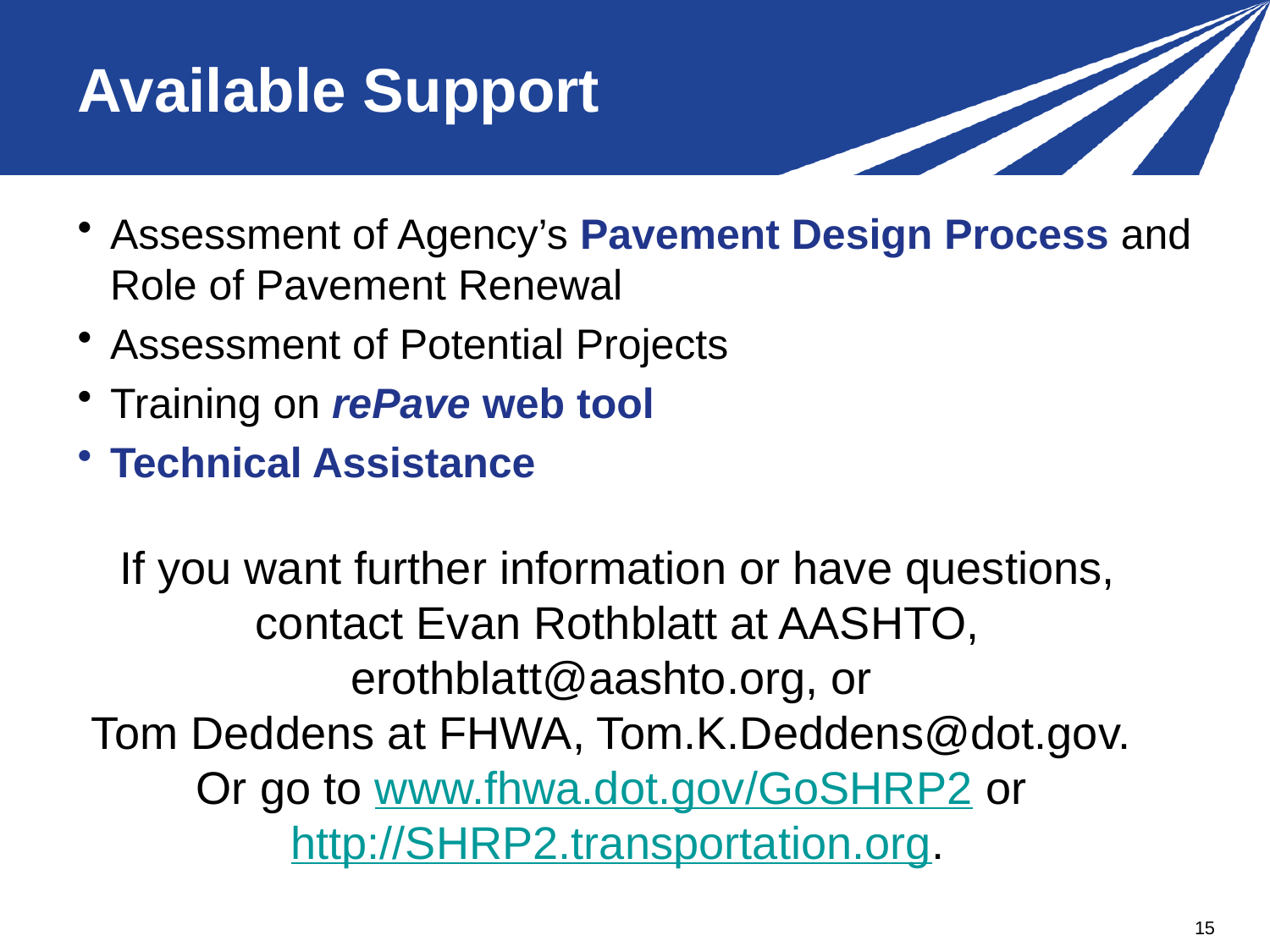

# Available Support
Assessment of Agency’s Pavement Design Process and Role of Pavement Renewal
Assessment of Potential Projects
Training on rePave web tool
Technical Assistance
If you want further information or have questions, contact Evan Rothblatt at AASHTO, erothblatt@aashto.org, or
Tom Deddens at FHWA, Tom.K.Deddens@dot.gov.
Or go to www.fhwa.dot.gov/GoSHRP2 or http://SHRP2.transportation.org.

15